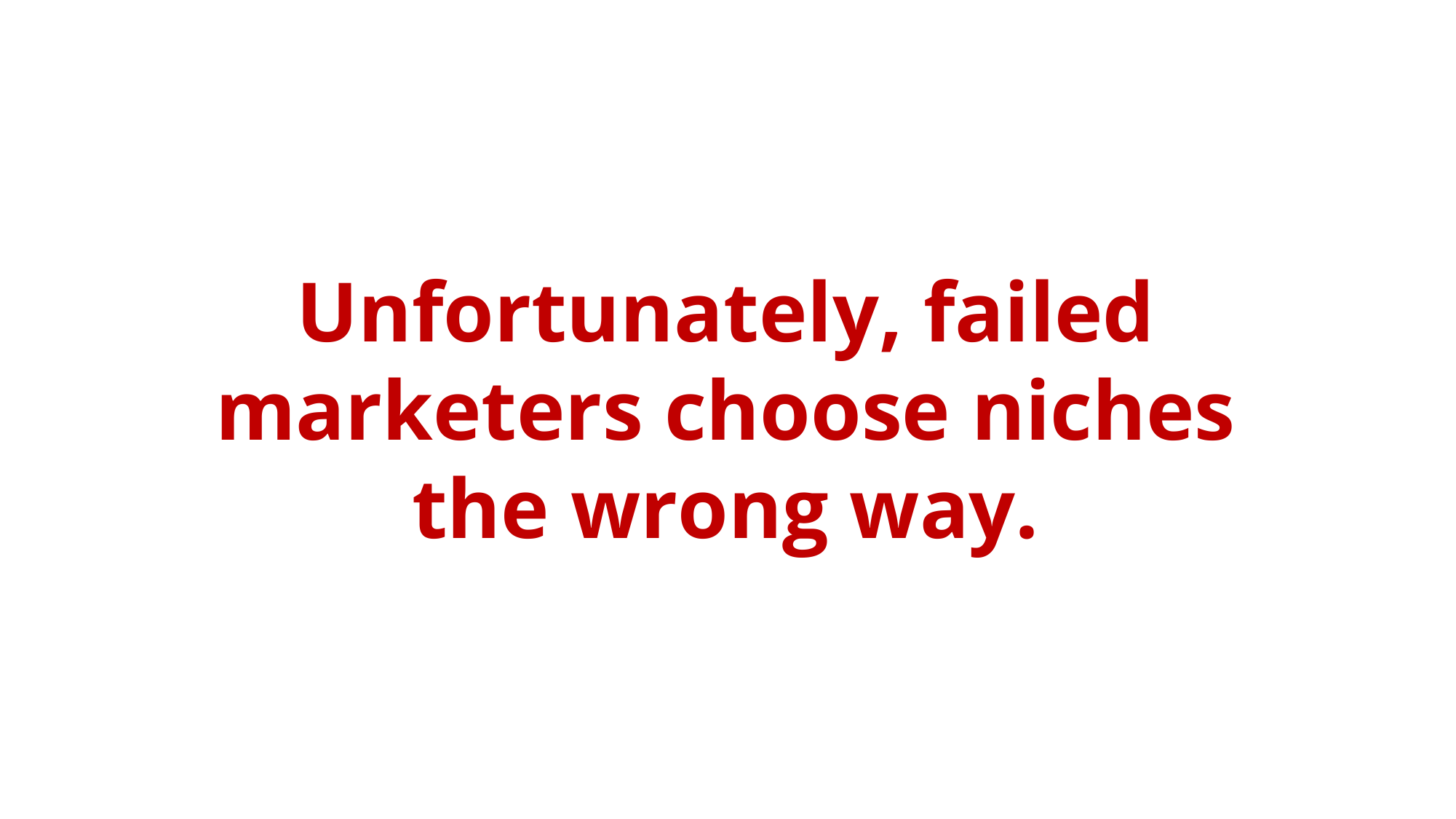

Unfortunately, failed marketers choose niches the wrong way.